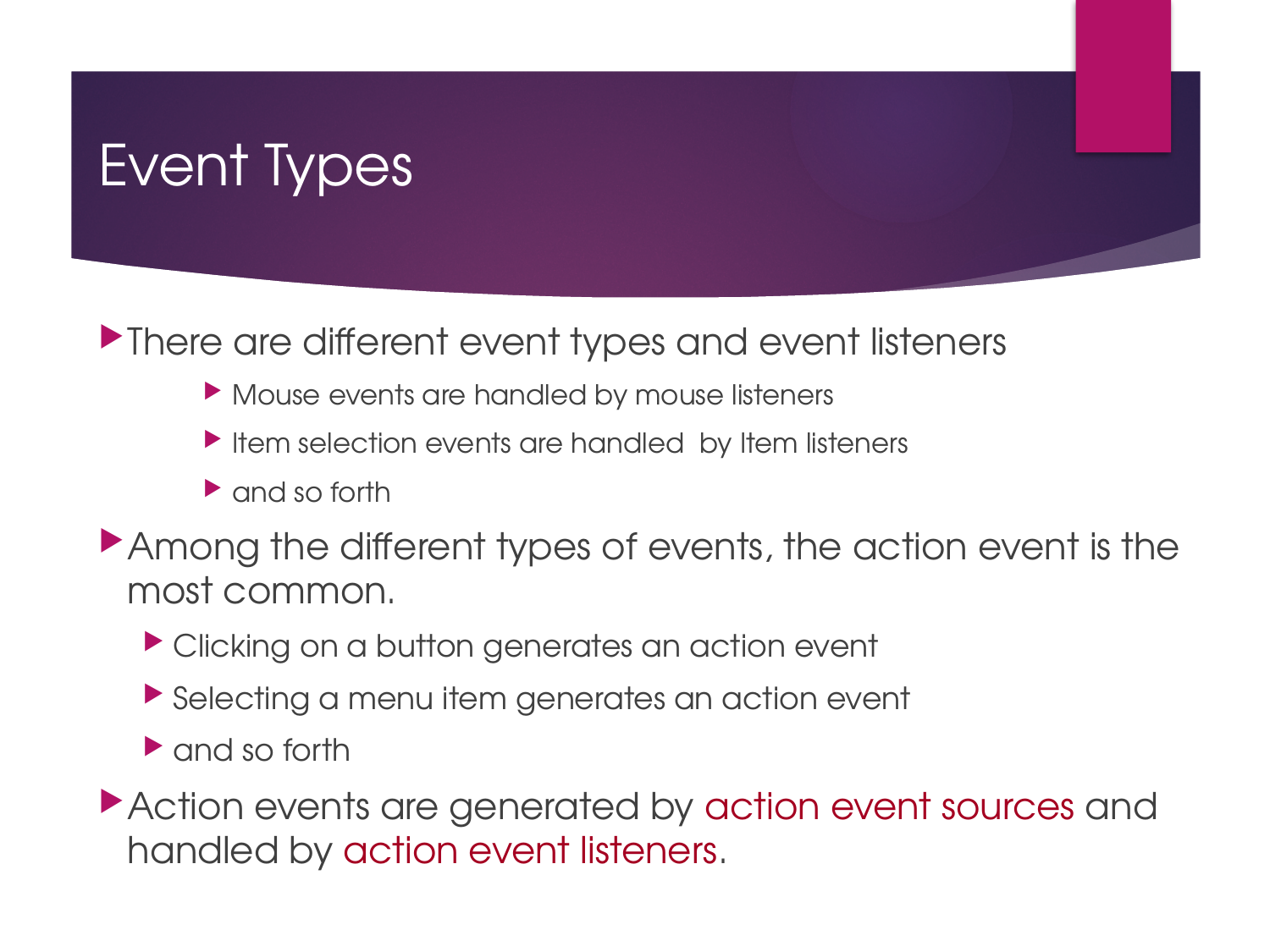

# Event Types
There are different event types and event listeners
Mouse events are handled by mouse listeners
Item selection events are handled  by Item listeners
and so forth
Among the different types of events, the action event is the most common.
Clicking on a button generates an action event
Selecting a menu item generates an action event
and so forth
Action events are generated by action event sources and handled by action event listeners.